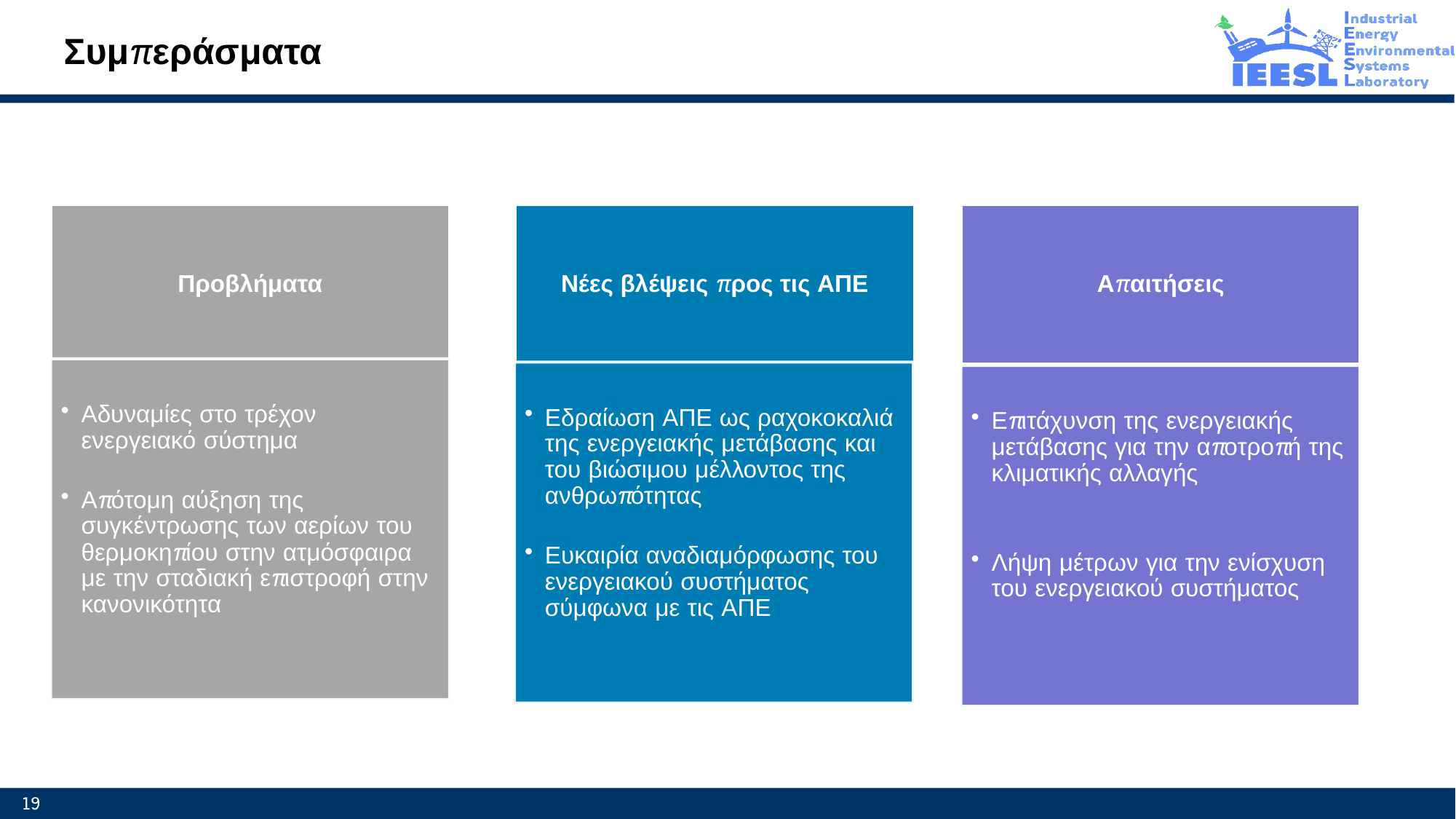

# Συμπεράσματα
Νέες βλέψεις προς τις ΑΠΕ

Εδραίωση ΑΠΕ ως ραχοκοκαλιά της ενεργειακής μετάβασης και του βιώσιμου μέλλοντος της ανθρωπότητας

Ευκαιρία αναδιαμόρφωσης του ενεργειακού συστήματος σύμφωνα με τις ΑΠΕ
Προβλήματα

Αδυναμίες στο τρέχον ενεργειακό σύστημα

Απότομη αύξηση της συγκέντρωσης των αερίων του θερμοκηπίου στην ατμόσφαιρα με την σταδιακή επιστροφή στην κανονικότητα
Απαιτήσεις

Επιτάχυνση της ενεργειακής μετάβασης για την αποτροπή της κλιματικής αλλαγής

Λήψη μέτρων για την ενίσχυση του ενεργειακού συστήματος
19